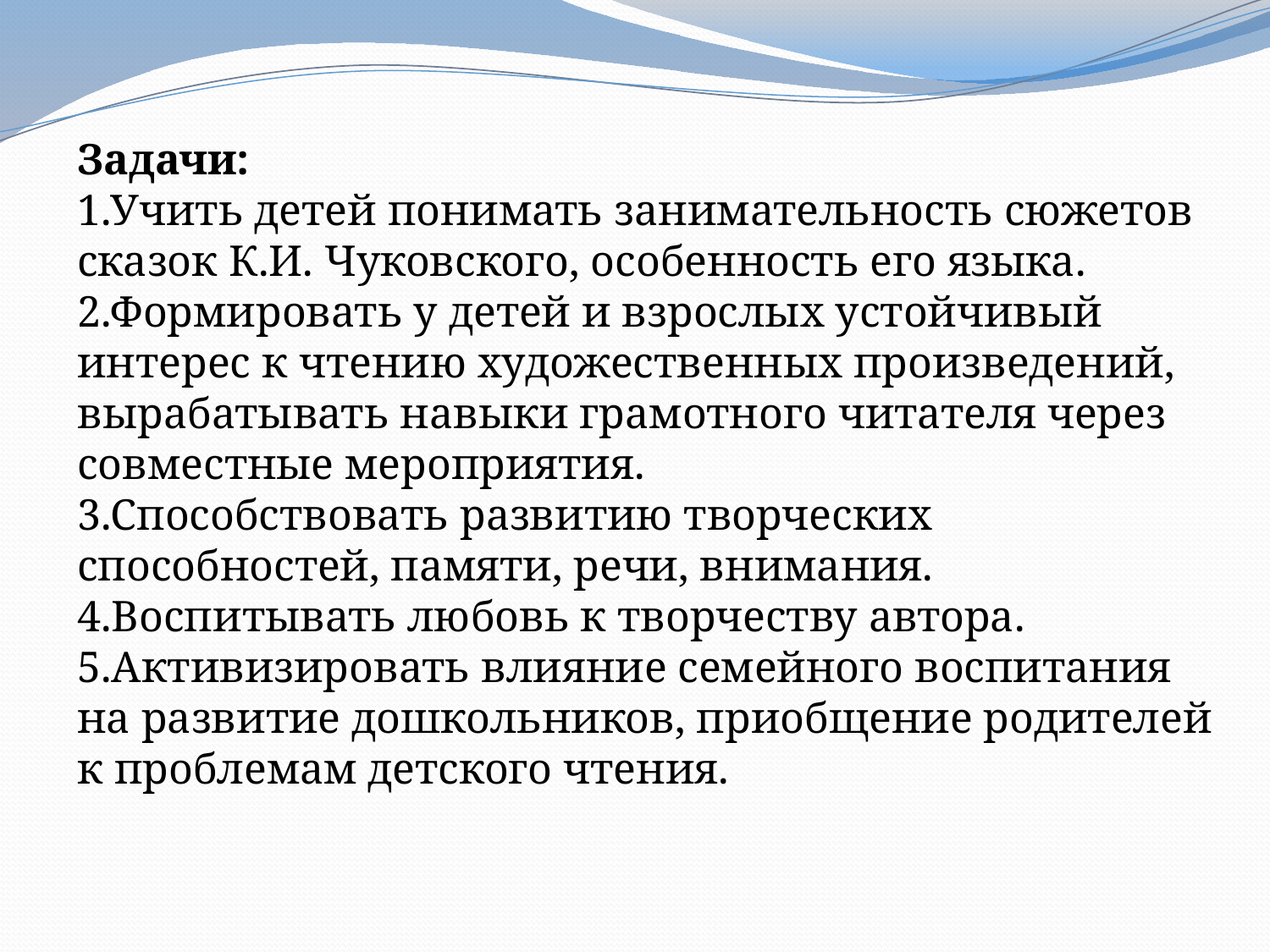

Задачи:
1.Учить детей понимать занимательность сюжетов сказок К.И. Чуковского, особенность его языка.
2.Формировать у детей и взрослых устойчивый интерес к чтению художественных произведений, вырабатывать навыки грамотного читателя через совместные мероприятия.
3.Способствовать развитию творческих способностей, памяти, речи, внимания.
4.Воспитывать любовь к творчеству автора.
5.Активизировать влияние семейного воспитания на развитие дошкольников, приобщение родителей к проблемам детского чтения.